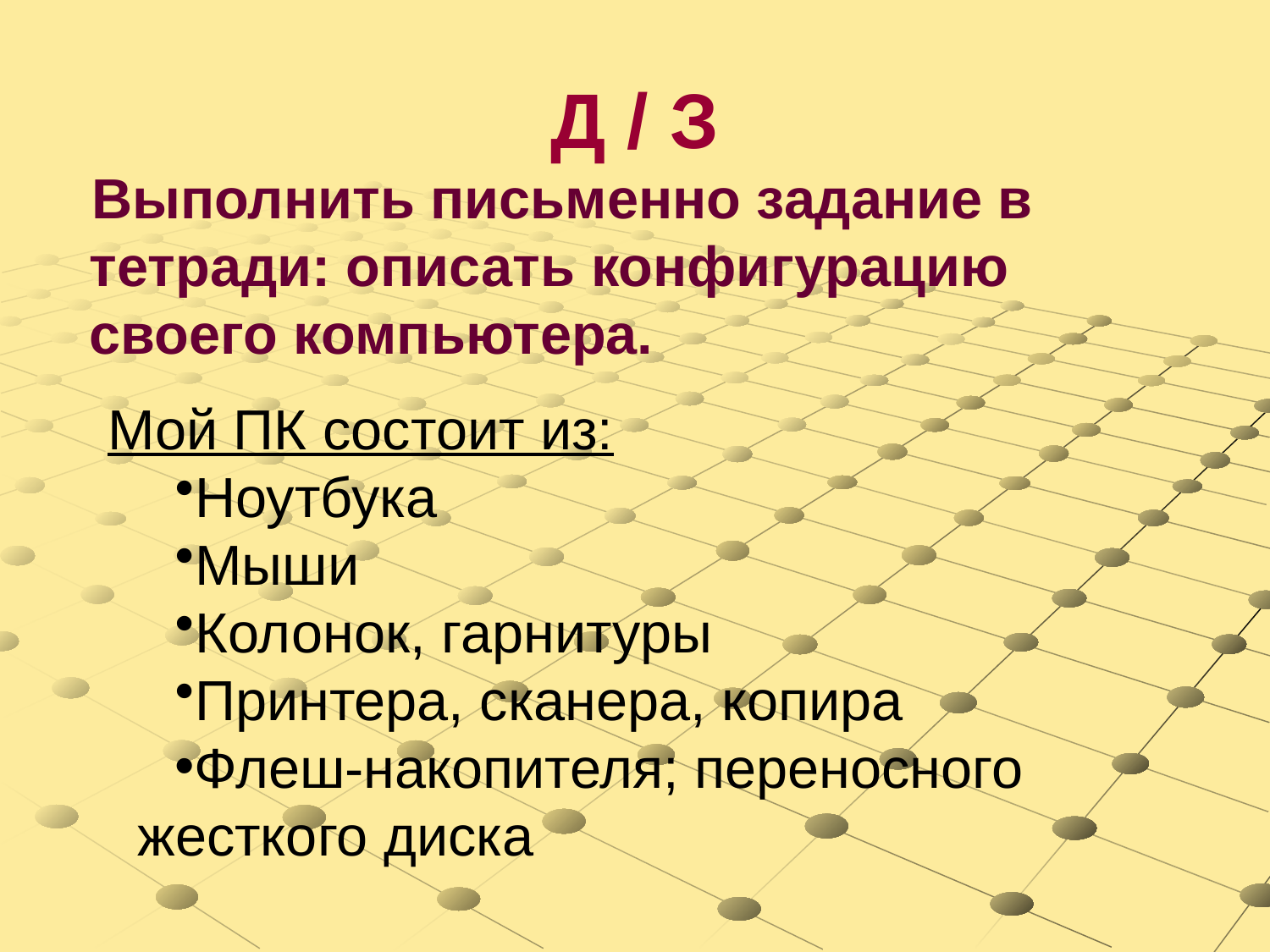

# Д / З
Выполнить письменно задание в тетради: описать конфигурацию своего компьютера.
Мой ПК состоит из:
Ноутбука
Мыши
Колонок, гарнитуры
Принтера, сканера, копира
Флеш-накопителя; переносного жесткого диска